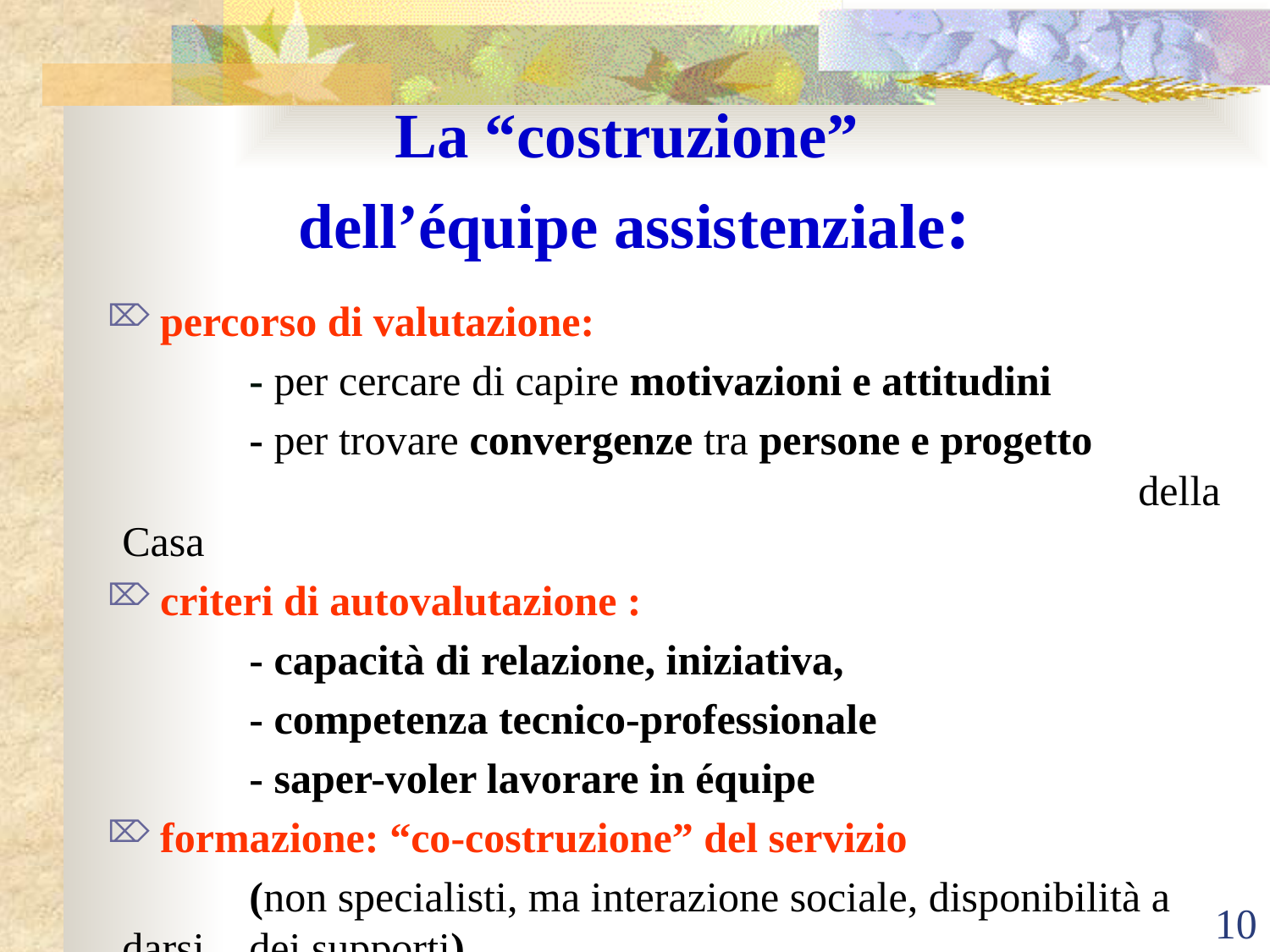

La “costruzione”
dell’équipe assistenziale:
 percorso di valutazione:
		- per cercare di capire motivazioni e attitudini
		- per trovare convergenze tra persone e progetto 	   	  							della Casa
 criteri di autovalutazione :
		- capacità di relazione, iniziativa,
		- competenza tecnico-professionale
		- saper-voler lavorare in équipe
 formazione: “co-costruzione” del servizio
		(non specialisti, ma interazione sociale, disponibilità a darsi 	dei supporti)

10